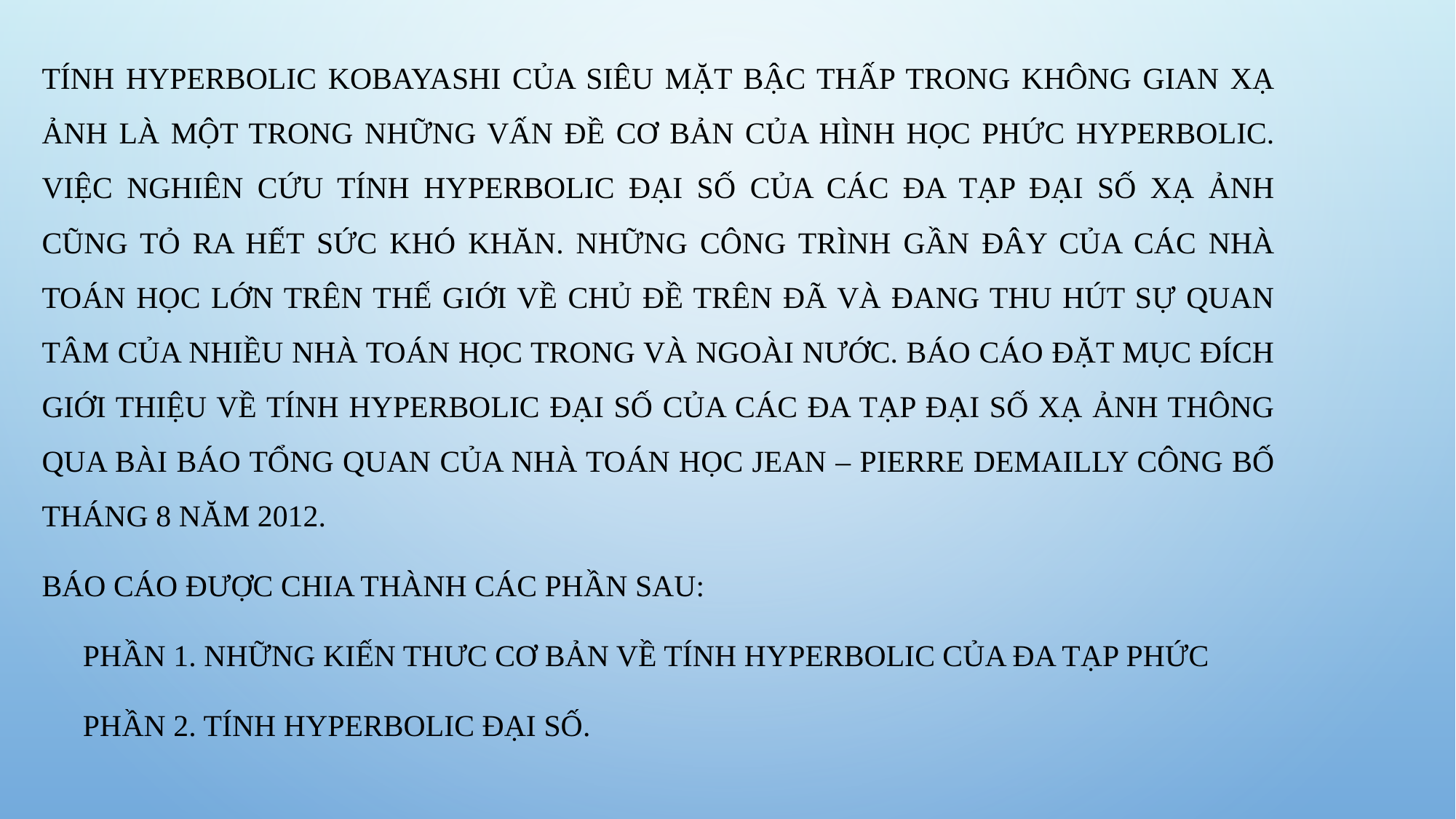

Tính hyperbolic Kobayashi của siêu mặt bậc thấp trong không gian xạ ảnh là một trong những vấn đề cơ bản của Hình học phức hyperbolic. Việc nghiên cứu tính hyperbolic đại số của các đa tạp đại số xạ ảnh cũng tỏ ra hết sức khó khăn. Những công trình gần đây của các nhà toán học lớn trên thế giới về chủ đề trên đã và đang thu hút sự quan tâm của nhiều nhà toán học trong và ngoài nước. Báo cáo đặt mục đích giới thiệu về tính hyperbolic đại số của các đa tạp đại số xạ ảnh thông qua bài báo tổng quan của nhà toán học Jean – Pierre Demailly công bố tháng 8 năm 2012.
Báo cáo được chia thành các phần sau:
Phần 1. Những kiến thưc cơ bản về tính hyperbolic của đa tạp phức
Phần 2. Tính hyperbolic đại số.